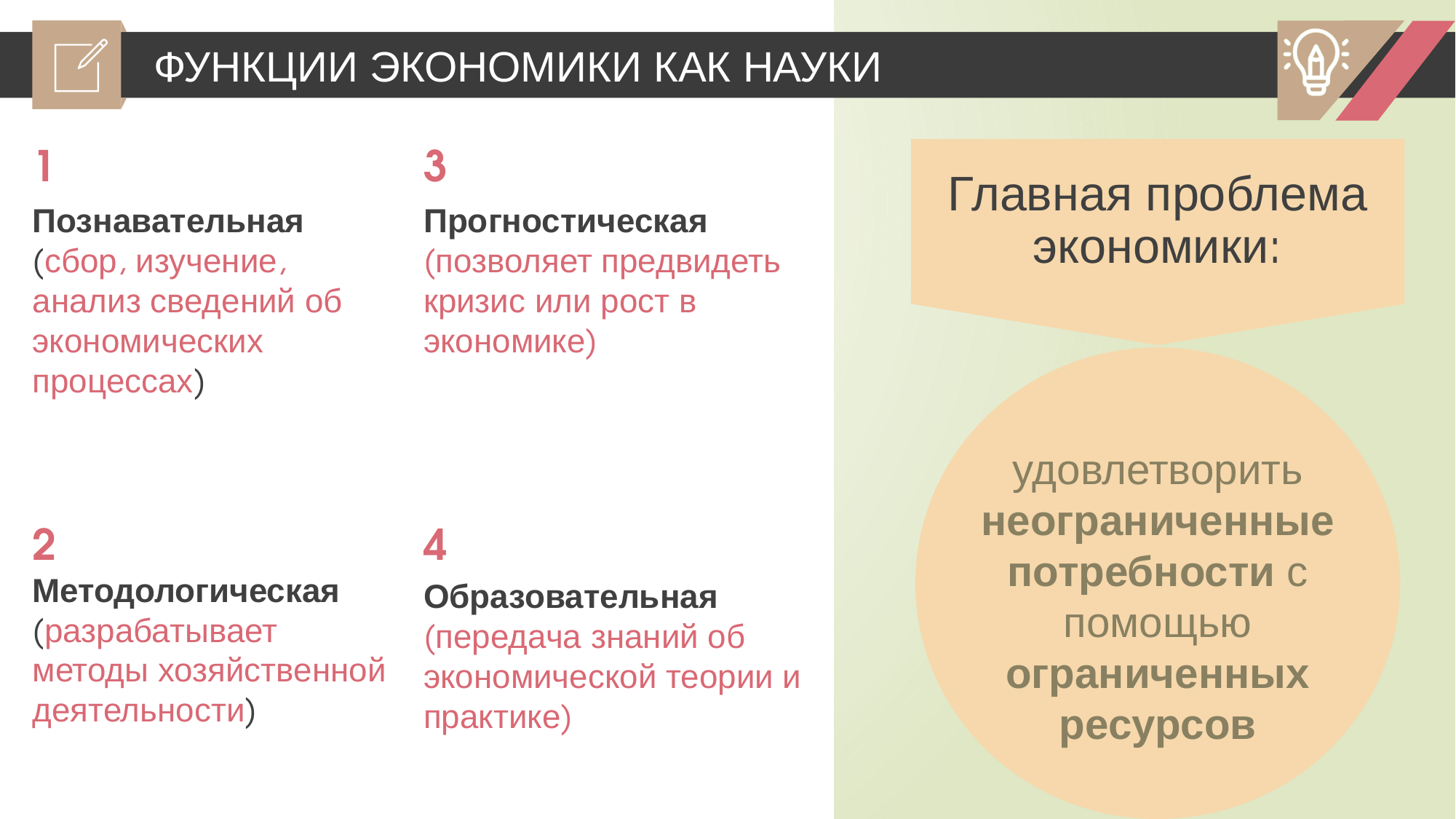

ФУНКЦИИ ЭКОНОМИКИ КАК НАУКИ

Главная проблема экономики:
1
3
Познавательная (сбор, изучение, анализ сведений об экономических процессах)
Прогностическая (позволяет предвидеть кризис или рост в экономике)

удовлетворить неограниченные потребности с помощью ограниченных ресурсов
2
4
Методологическая (разрабатывает методы хозяйственной деятельности)
Образовательная
(передача знаний об экономической теории и практике)